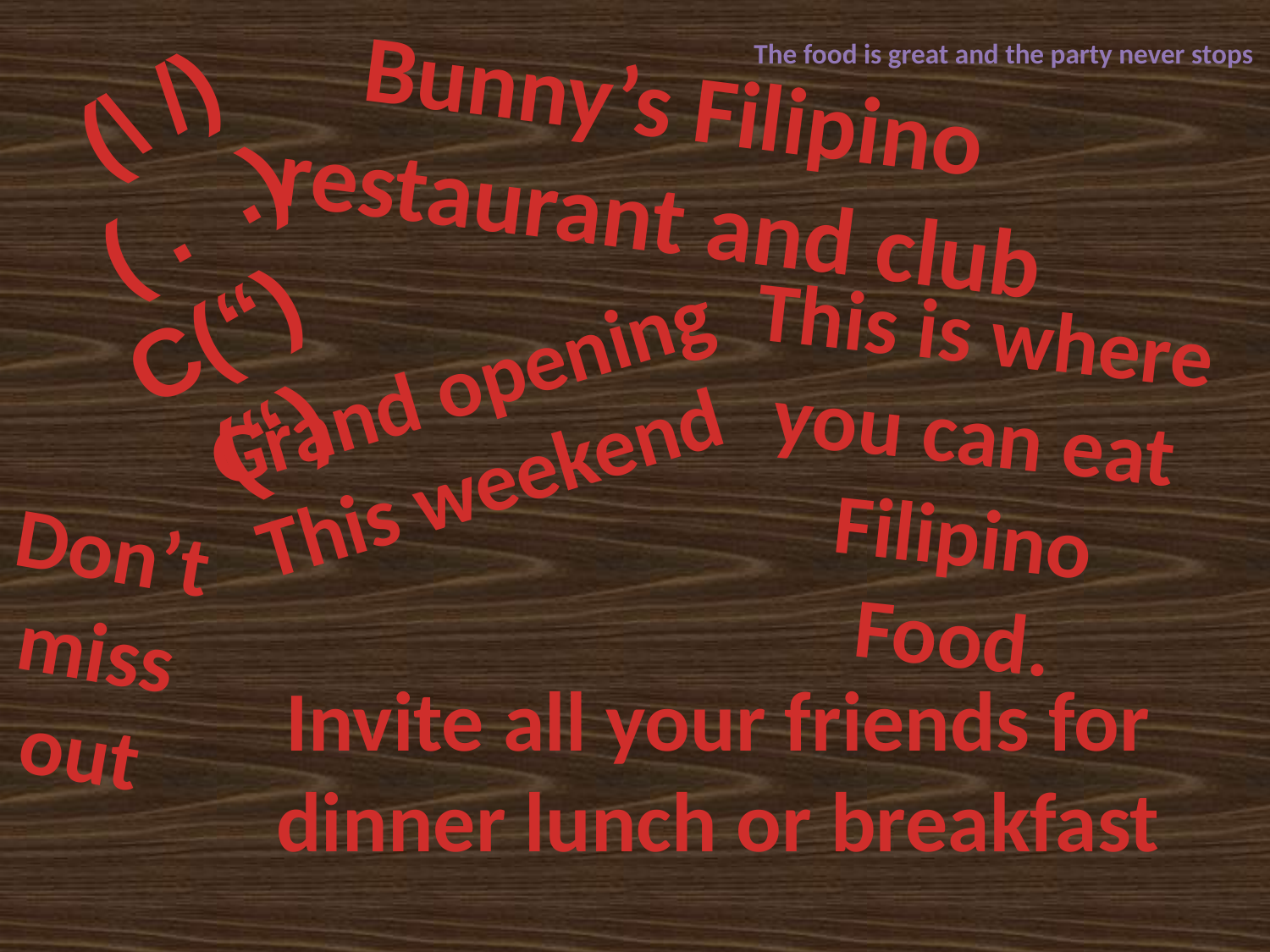

The food is great and the party never stops
Bunny’s Filipino restaurant and club
    (\ /)
   ( .  .) C(“) (“)
This is where you can eat Filipino Food.
Grand opening
This weekend
Don’t miss out
Invite all your friends for dinner lunch or breakfast